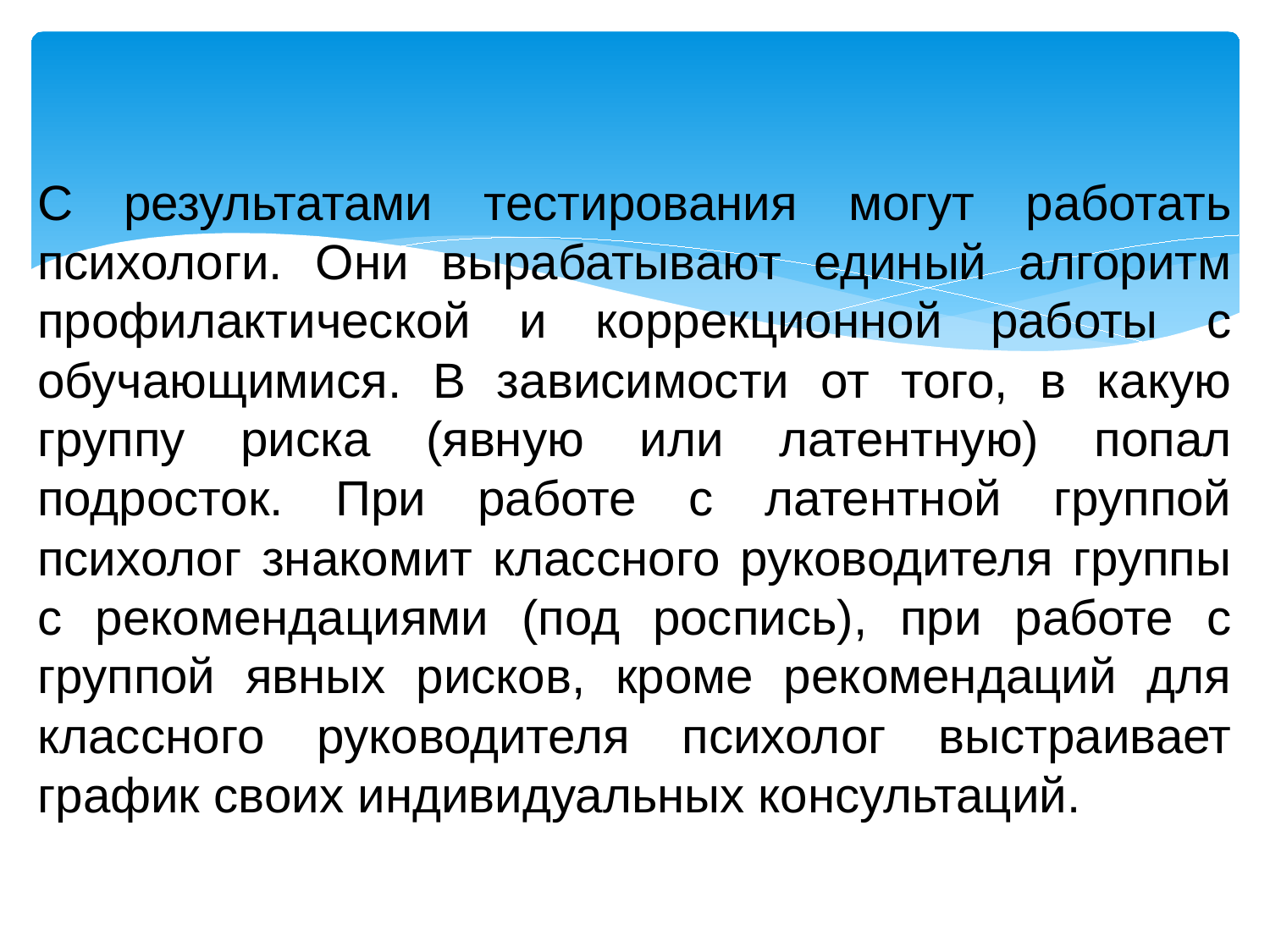

С результатами тестирования могут работать психологи. Они вырабатывают единый алгоритм профилактической и коррекционной работы с обучающимися. В зависимости от того, в какую группу риска (явную или латентную) попал подросток. При работе с латентной группой психолог знакомит классного руководителя группы с рекомендациями (под роспись), при работе с группой явных рисков, кроме рекомендаций для классного руководителя психолог выстраивает график своих индивидуальных консультаций.